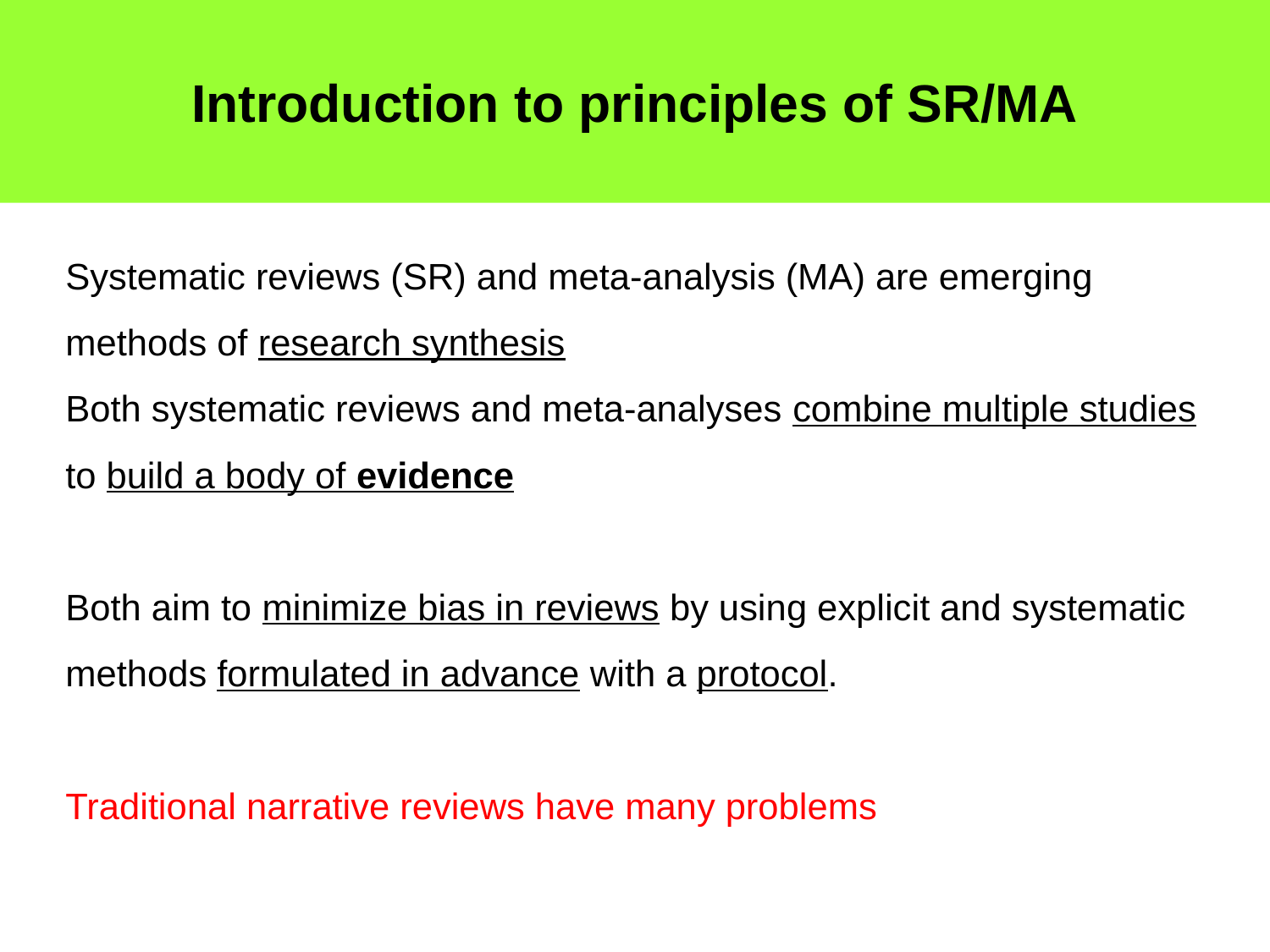

Introduction to principles of SR/MA

# Systematic reviews (SR) and meta-analysis (MA) are emerging methods of research synthesis Both systematic reviews and meta-analyses combine multiple studies to build a body of evidence Both aim to minimize bias in reviews by using explicit and systematic methods formulated in advance with a protocol. Traditional narrative reviews have many problems